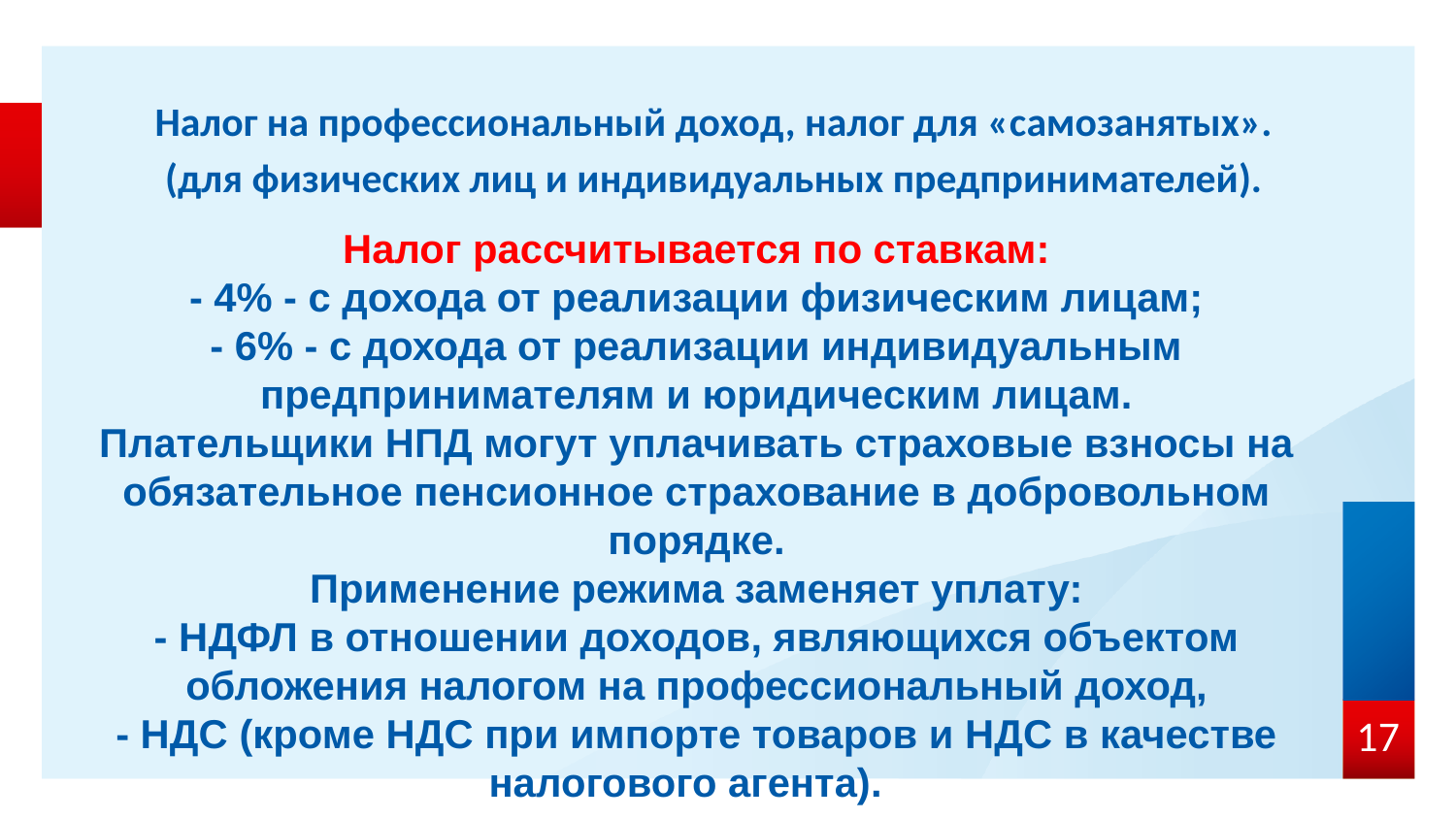

Налог на профессиональный доход, налог для «самозанятых».
(для физических лиц и индивидуальных предпринимателей).
Налог рассчитывается по ставкам:
- 4% - с дохода от реализации физическим лицам;
- 6% - с дохода от реализации индивидуальным предпринимателям и юридическим лицам.
Плательщики НПД могут уплачивать страховые взносы на обязательное пенсионное страхование в добровольном порядке.
Применение режима заменяет уплату:
- НДФЛ в отношении доходов, являющихся объектом обложения налогом на профессиональный доход,
- НДС (кроме НДС при импорте товаров и НДС в качестве налогового агента).
17